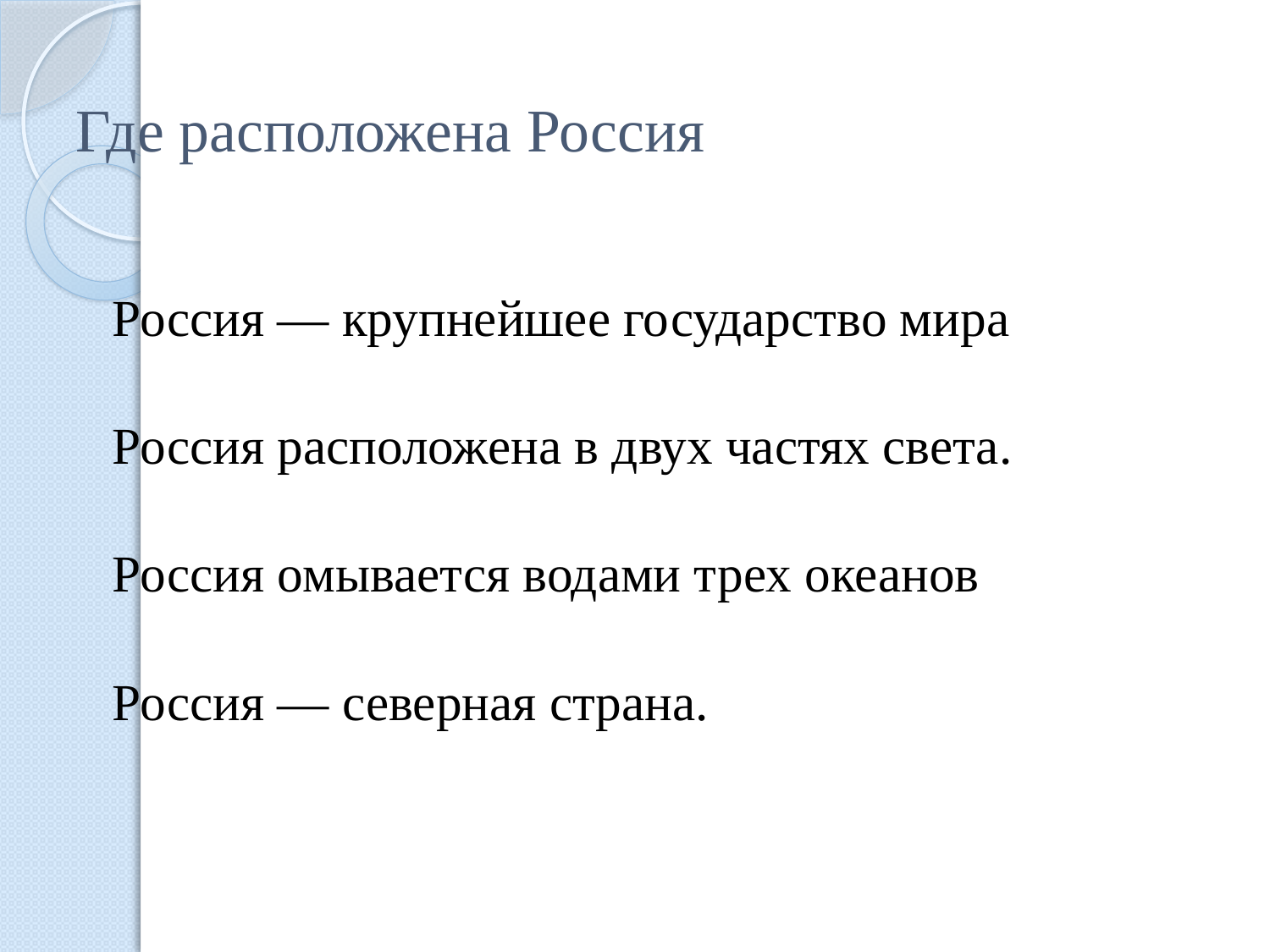

# Где расположена Россия
	Россия — крупнейшее государство мира
	Россия расположена в двух частях света.
	Россия омывается водами трех океанов
	Россия — северная страна.